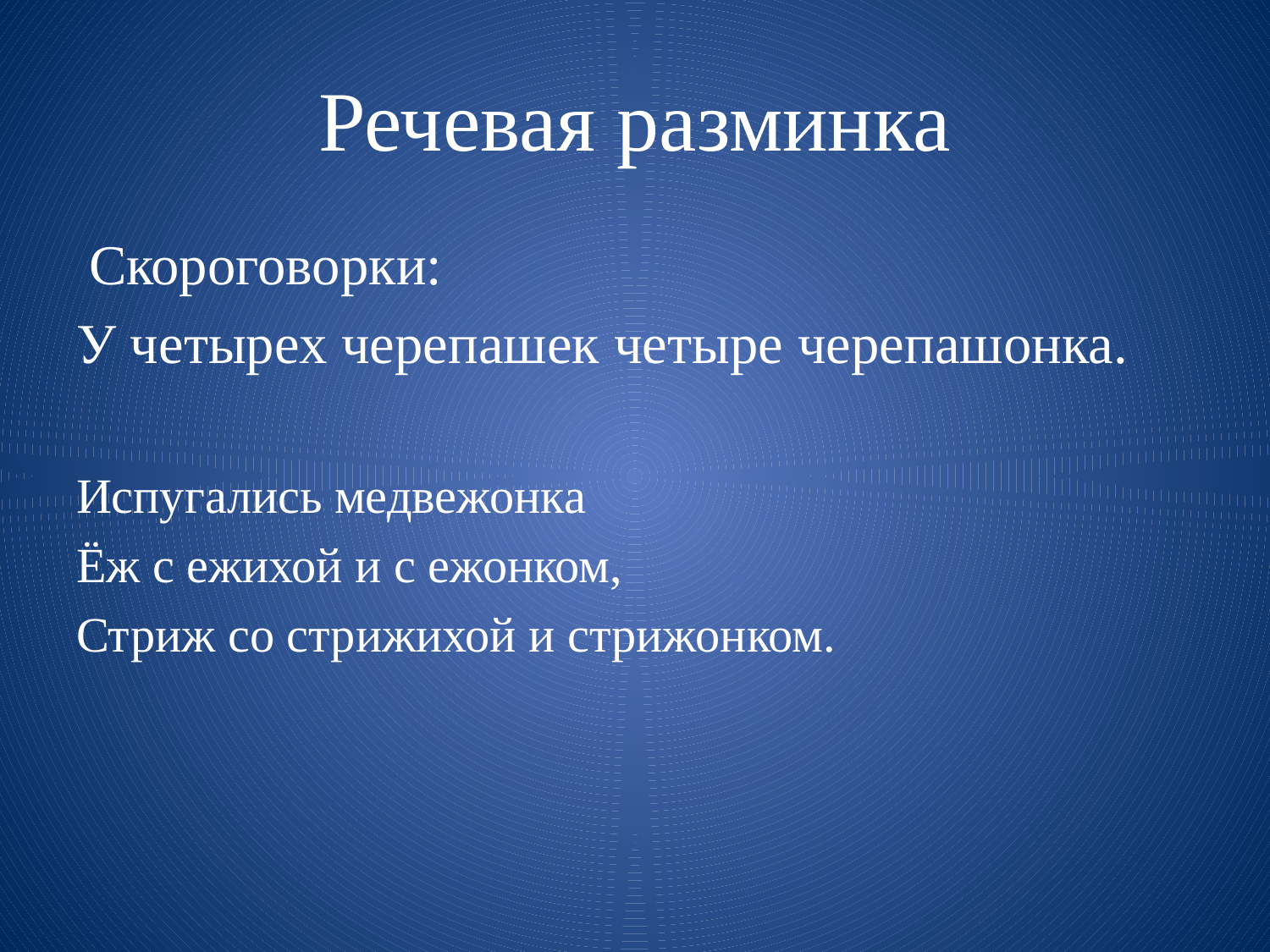

# Речевая разминка
 Скороговорки:
У четырех черепашек четыре черепашонка.

Испугались медвежонка
Ёж с ежихой и с ежонком,
Стриж со стрижихой и стрижонком.